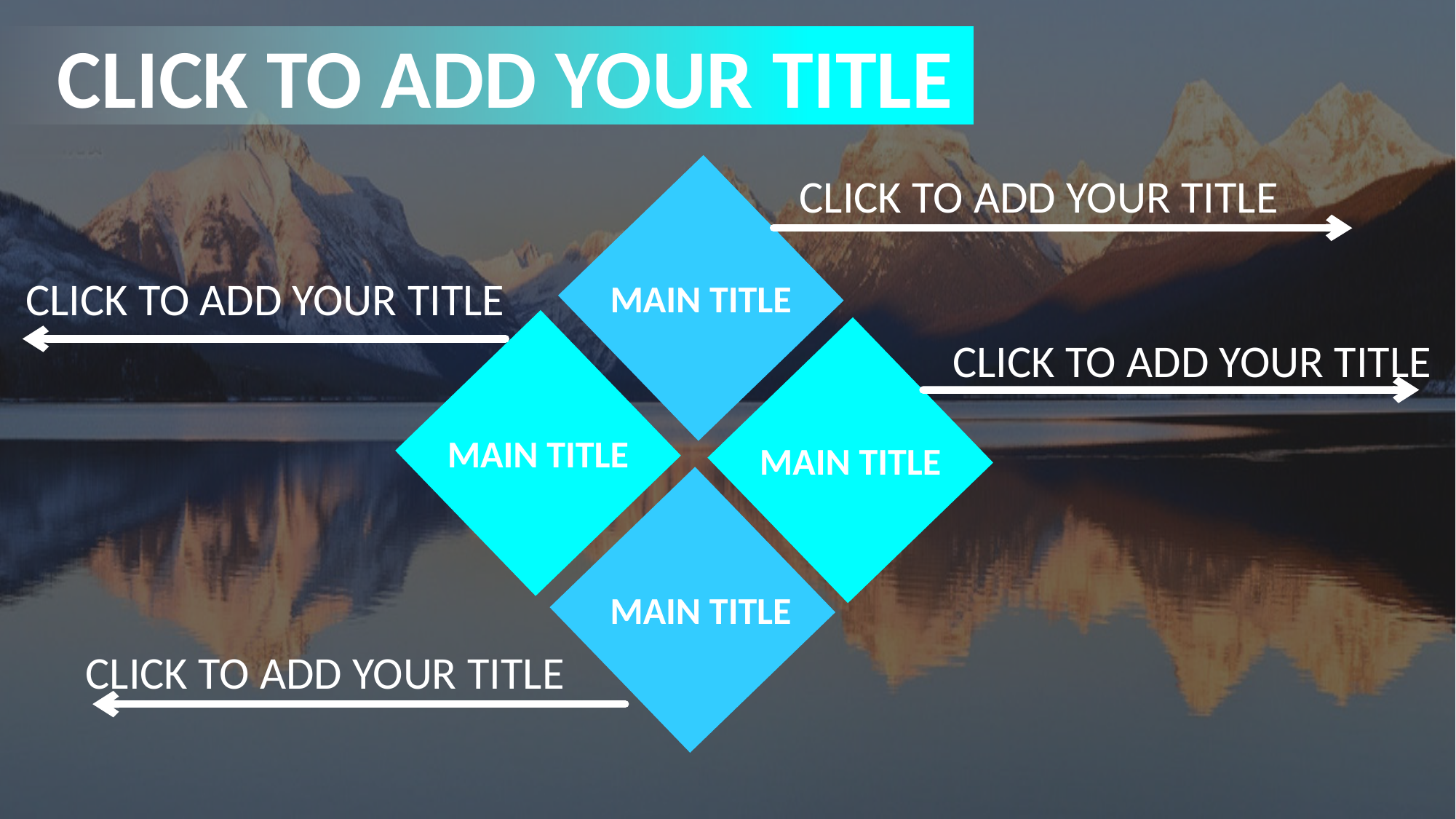

CLICK TO ADD YOUR TITLE

CLICK TO ADD YOUR TITLE

MAIN TITLE
CLICK TO ADD YOUR TITLE
CLICK TO ADD YOUR TITLE

MAIN TITLE

MAIN TITLE

MAIN TITLE
CLICK TO ADD YOUR TITLE